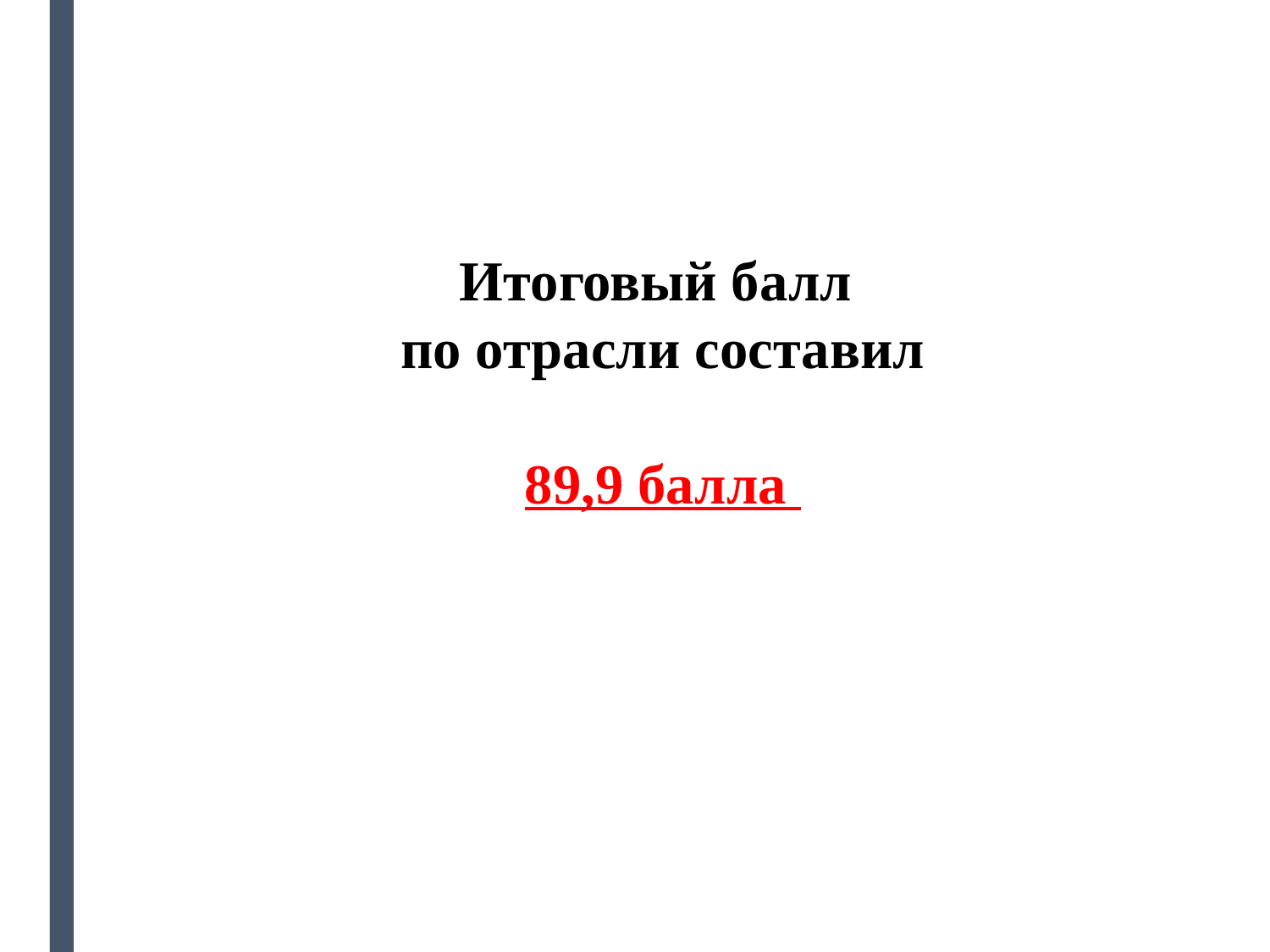

Итоговый балл
по отрасли составил

89,9 балла